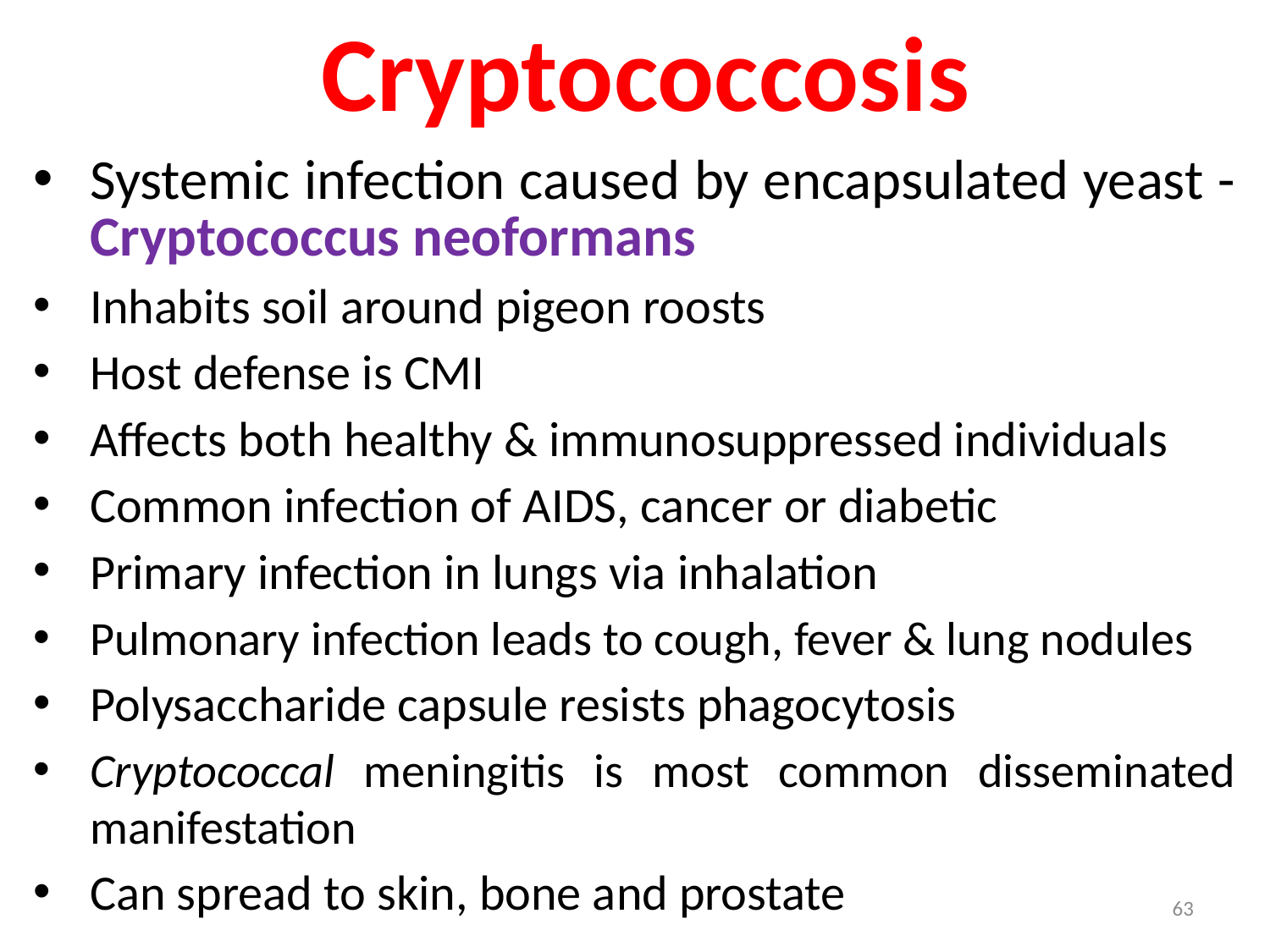

# Cryptococcosis
Systemic infection caused by encapsulated yeast - Cryptococcus neoformans
Inhabits soil around pigeon roosts
Host defense is CMI
Affects both healthy & immunosuppressed individuals
Common infection of AIDS, cancer or diabetic
Primary infection in lungs via inhalation
Pulmonary infection leads to cough, fever & lung nodules
Polysaccharide capsule resists phagocytosis
Cryptococcal meningitis is most common disseminated manifestation
Can spread to skin, bone and prostate

63